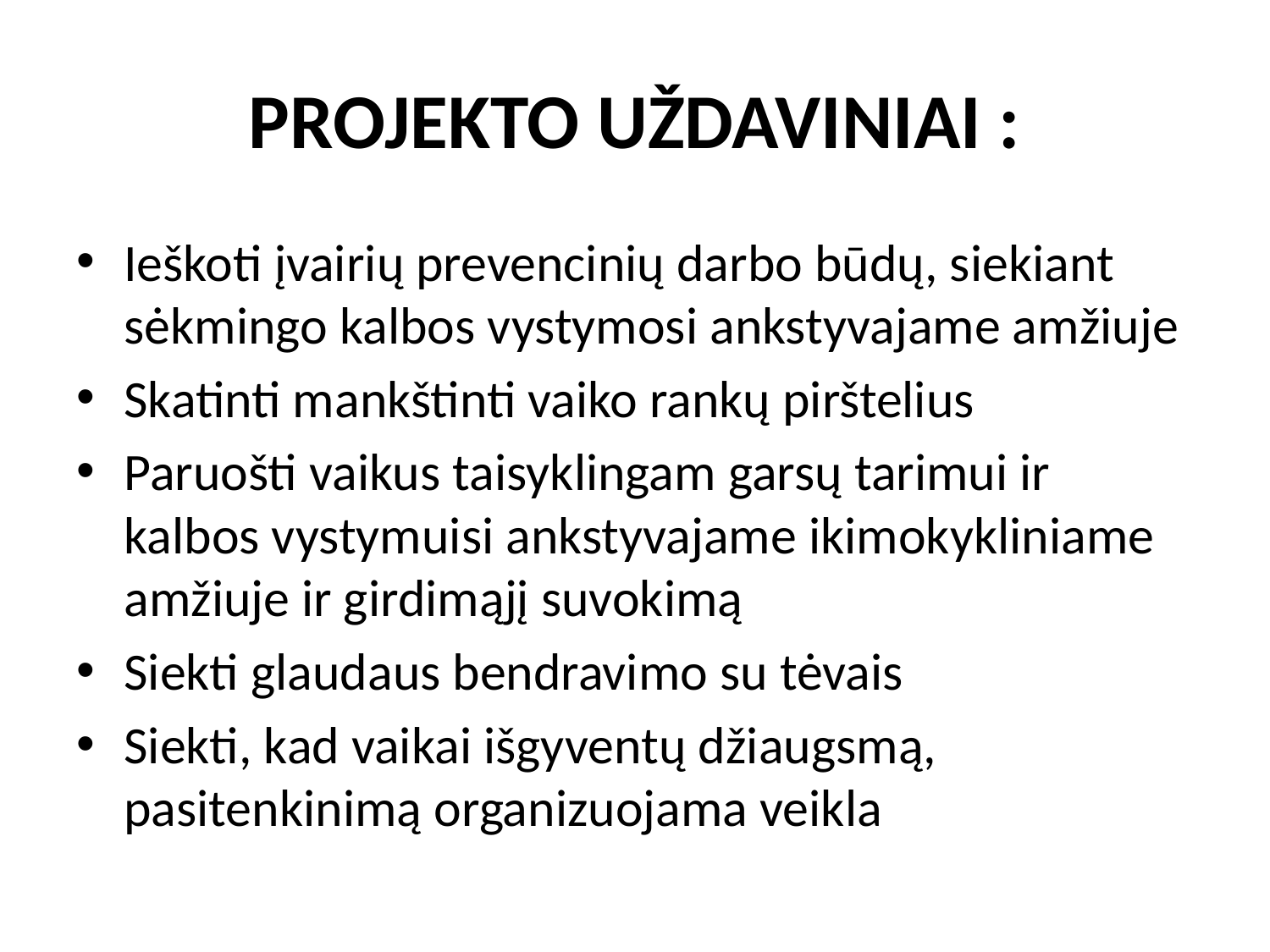

# PROJEKTO UŽDAVINIAI :
Ieškoti įvairių prevencinių darbo būdų, siekiant sėkmingo kalbos vystymosi ankstyvajame amžiuje
Skatinti mankštinti vaiko rankų pirštelius
Paruošti vaikus taisyklingam garsų tarimui ir kalbos vystymuisi ankstyvajame ikimokykliniame amžiuje ir girdimąjį suvokimą
Siekti glaudaus bendravimo su tėvais
Siekti, kad vaikai išgyventų džiaugsmą, pasitenkinimą organizuojama veikla